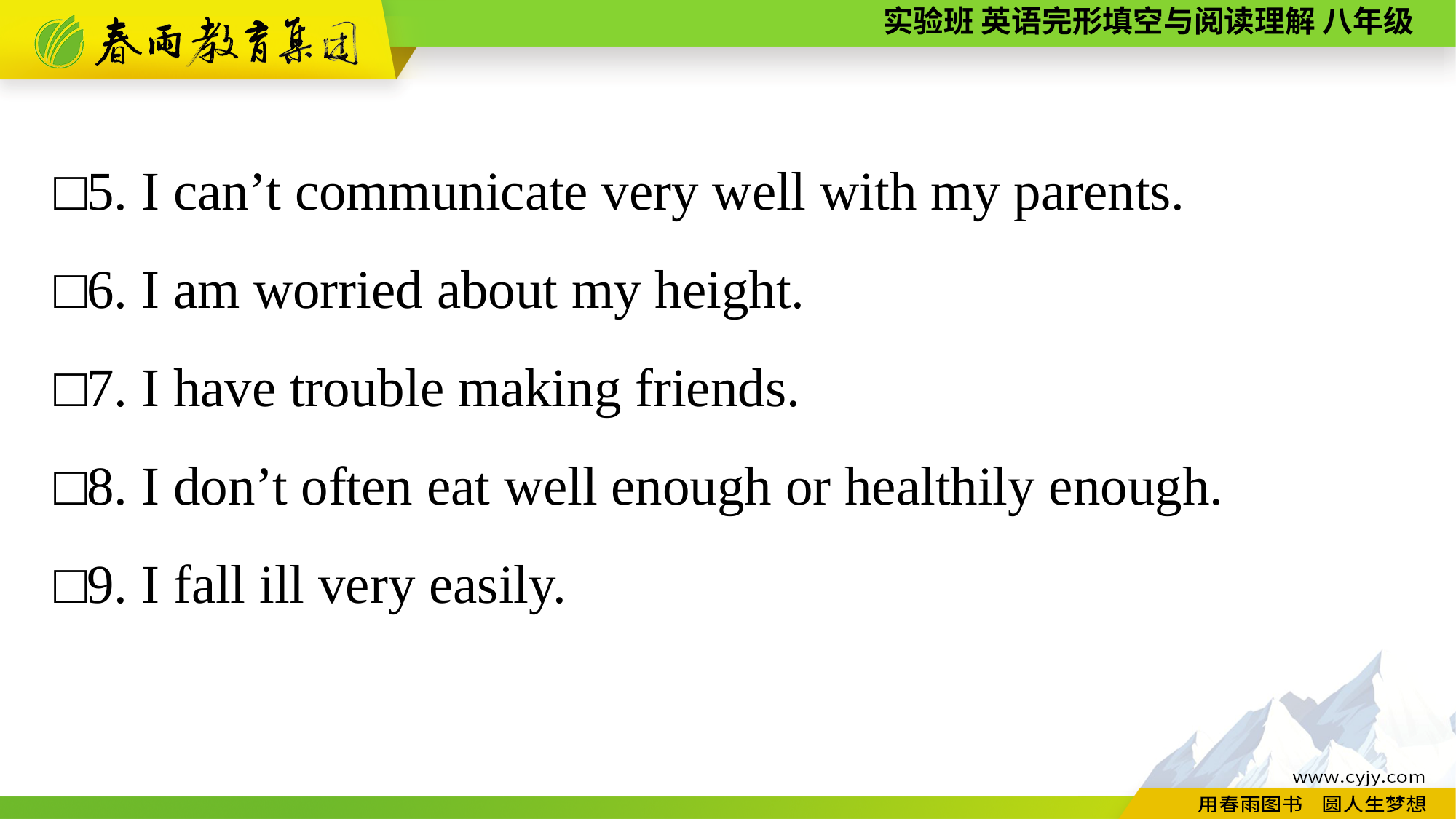

□5. I can’t communicate very well with my parents.
□6. I am worried about my height.
□7. I have trouble making friends.
□8. I don’t often eat well enough or healthily enough.
□9. I fall ill very easily.